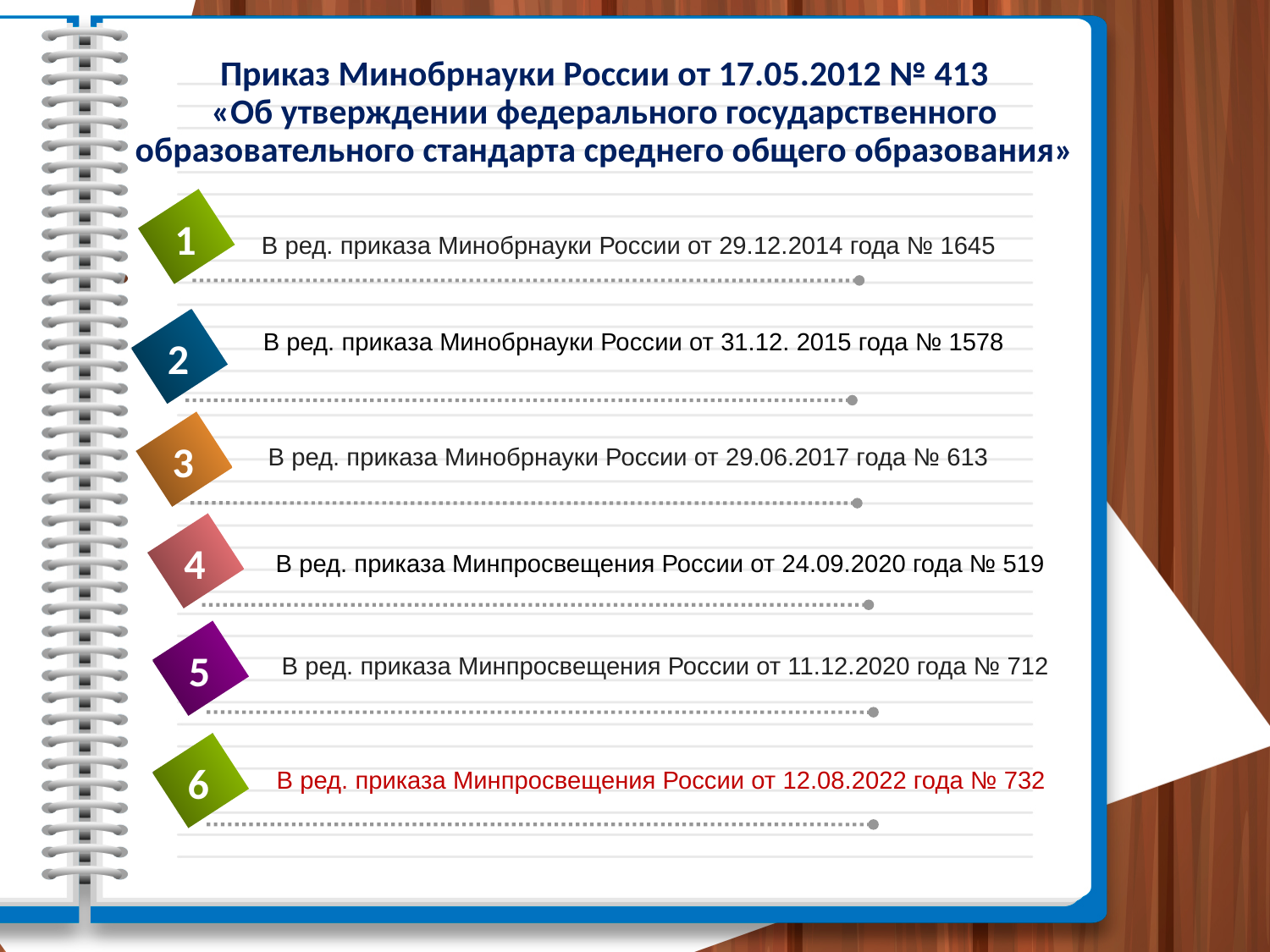

# Приказ Минобрнауки России от 17.05.2012 № 413 «Об утверждении федерального государственного образовательного стандарта среднего общего образования»

1

В ред. приказа Минобрнауки России от 29.12.2014 года № 1645
В ред. приказа Минобрнауки России от 31.12. 2015 года № 1578

2

3

В ред. приказа Минобрнауки России от 29.06.2017 года № 613

4
В ред. приказа Минпросвещения России от 24.09.2020 года № 519

5

В ред. приказа Минпросвещения России от 11.12.2020 года № 712

6

В ред. приказа Минпросвещения России от 12.08.2022 года № 732